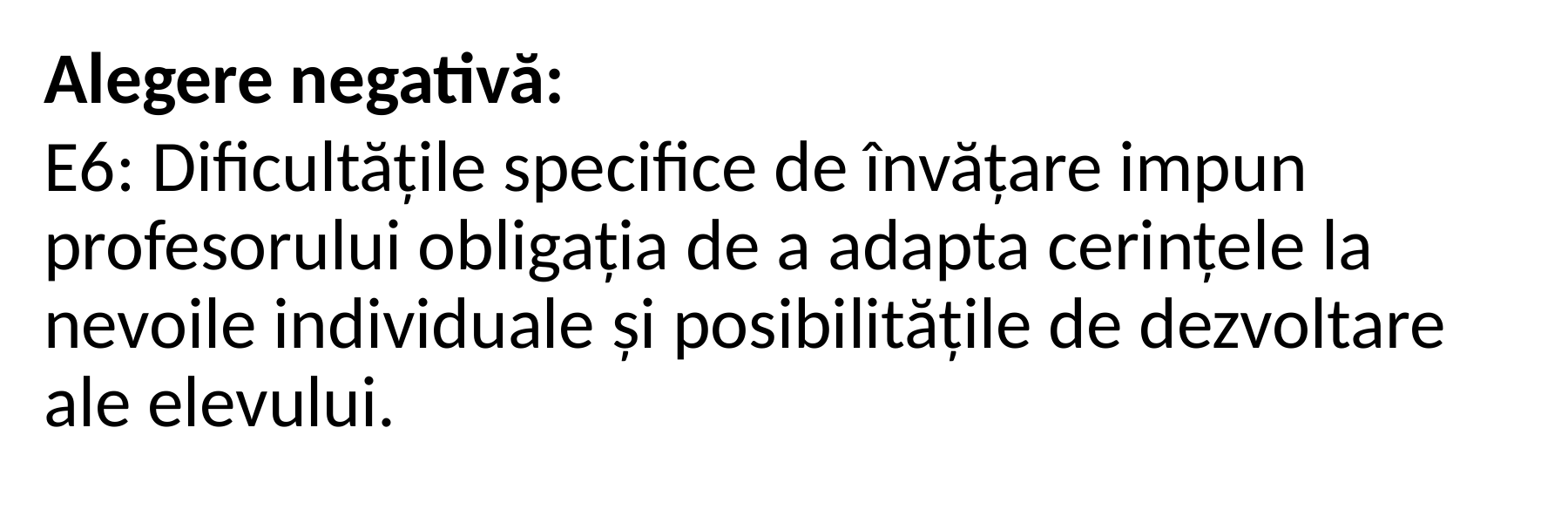

Alegere negativă:
E6: Dificultățile specifice de învățare impun profesorului obligația de a adapta cerințele la nevoile individuale și posibilitățile de dezvoltare ale elevului.